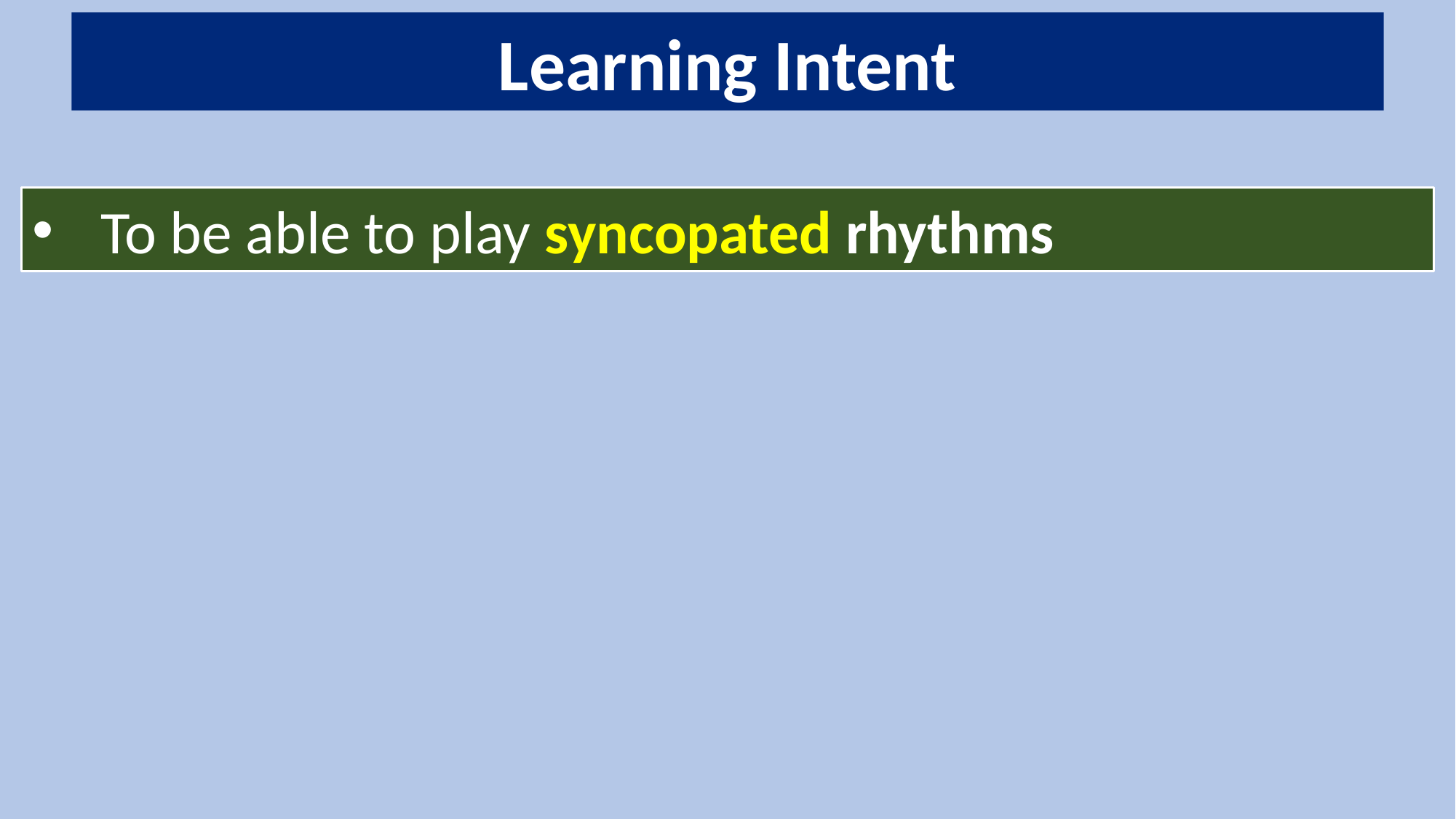

Learning Intent
To be able to play syncopated rhythms